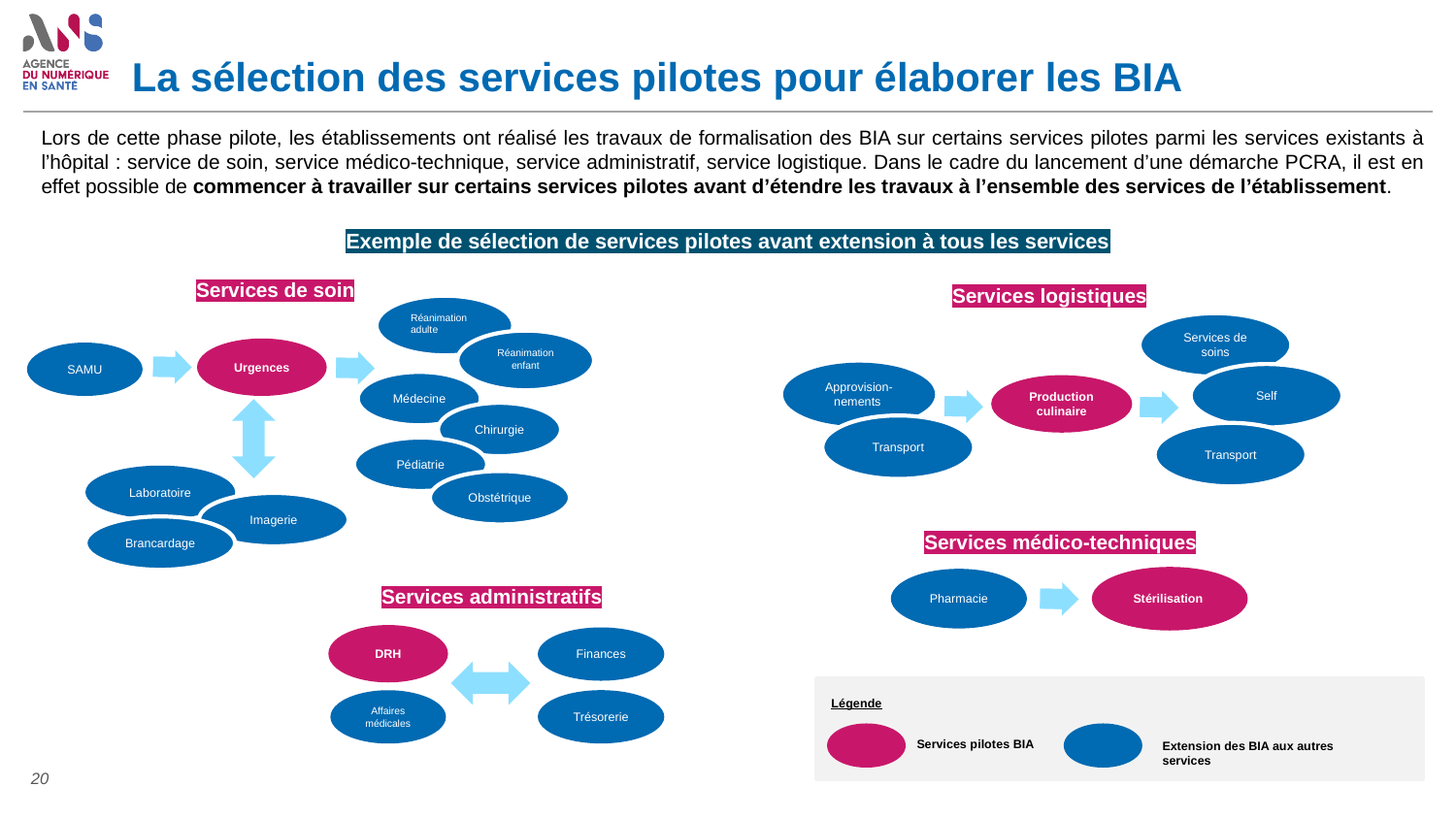

# La sélection des services pilotes pour élaborer les BIA
Lors de cette phase pilote, les établissements ont réalisé les travaux de formalisation des BIA sur certains services pilotes parmi les services existants à l’hôpital : service de soin, service médico-technique, service administratif, service logistique. Dans le cadre du lancement d’une démarche PCRA, il est en effet possible de commencer à travailler sur certains services pilotes avant d’étendre les travaux à l’ensemble des services de l’établissement.
Exemple de sélection de services pilotes avant extension à tous les services
Services de soin
Services logistiques
Réanimation adulte
Services de soins
Réanimation enfant
Urgences
SAMU

Approvision-nements
Self
Médecine
Production culinaire

Chirurgie
Transport

Transport
Pédiatrie
Laboratoire
Obstétrique
Imagerie
Brancardage
Services médico-techniques
Pharmacie
Stérilisation
Services administratifs

DRH
Finances

Légende

Services pilotes BIA
Extension des BIA aux autres services
Trésorerie
Affaires médicales
20